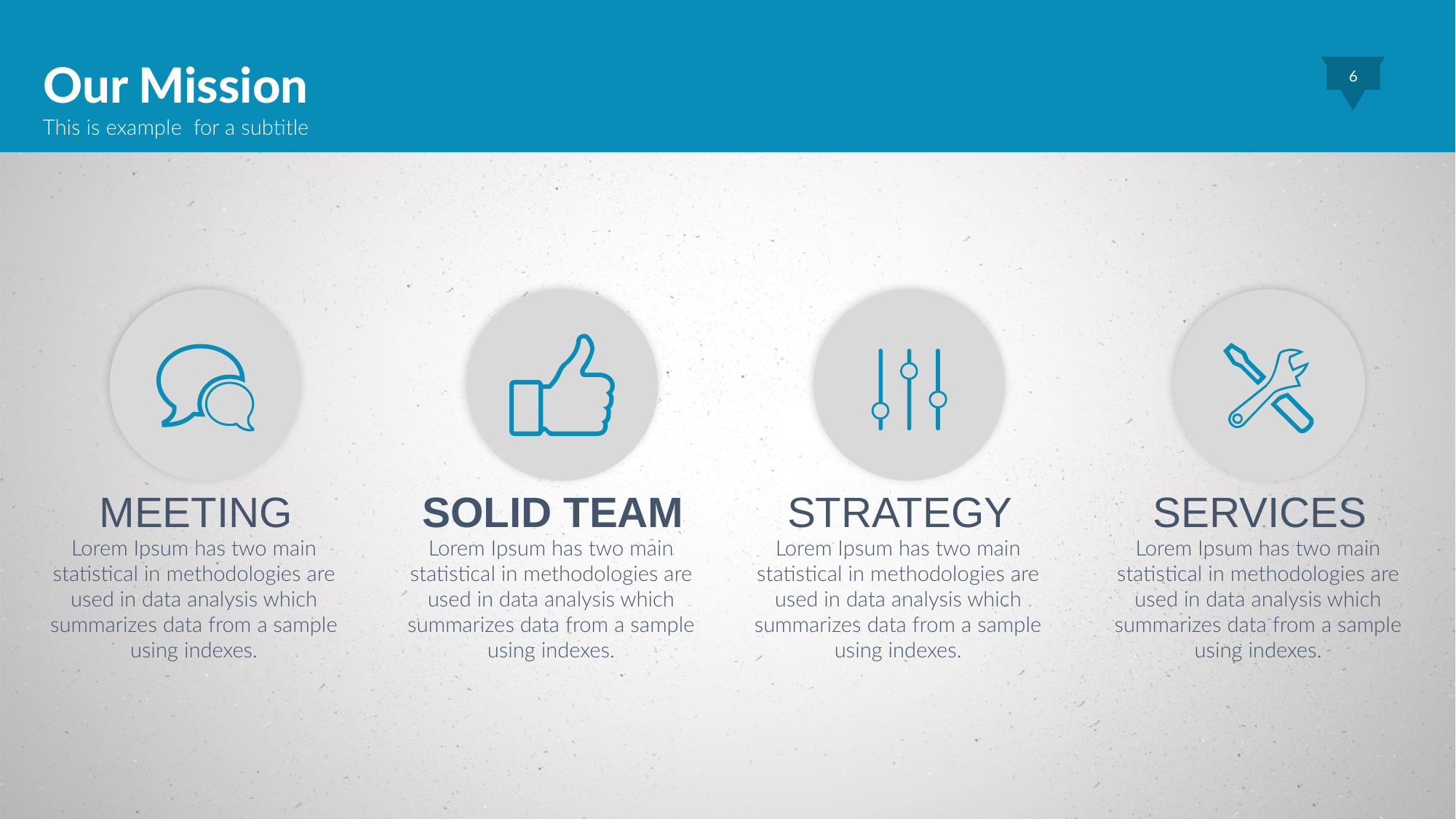

Our Mission
This is example  for a subtitle

6

SERVICES
MEETING
SOLID TEAM
STRATEGY
Lorem Ipsum has two main statistical in methodologies are used in data analysis which summarizes data from a sample using indexes.
Lorem Ipsum has two main statistical in methodologies are used in data analysis which summarizes data from a sample using indexes.
Lorem Ipsum has two main statistical in methodologies are used in data analysis which summarizes data from a sample using indexes.
Lorem Ipsum has two main statistical in methodologies are used in data analysis which summarizes data from a sample using indexes.